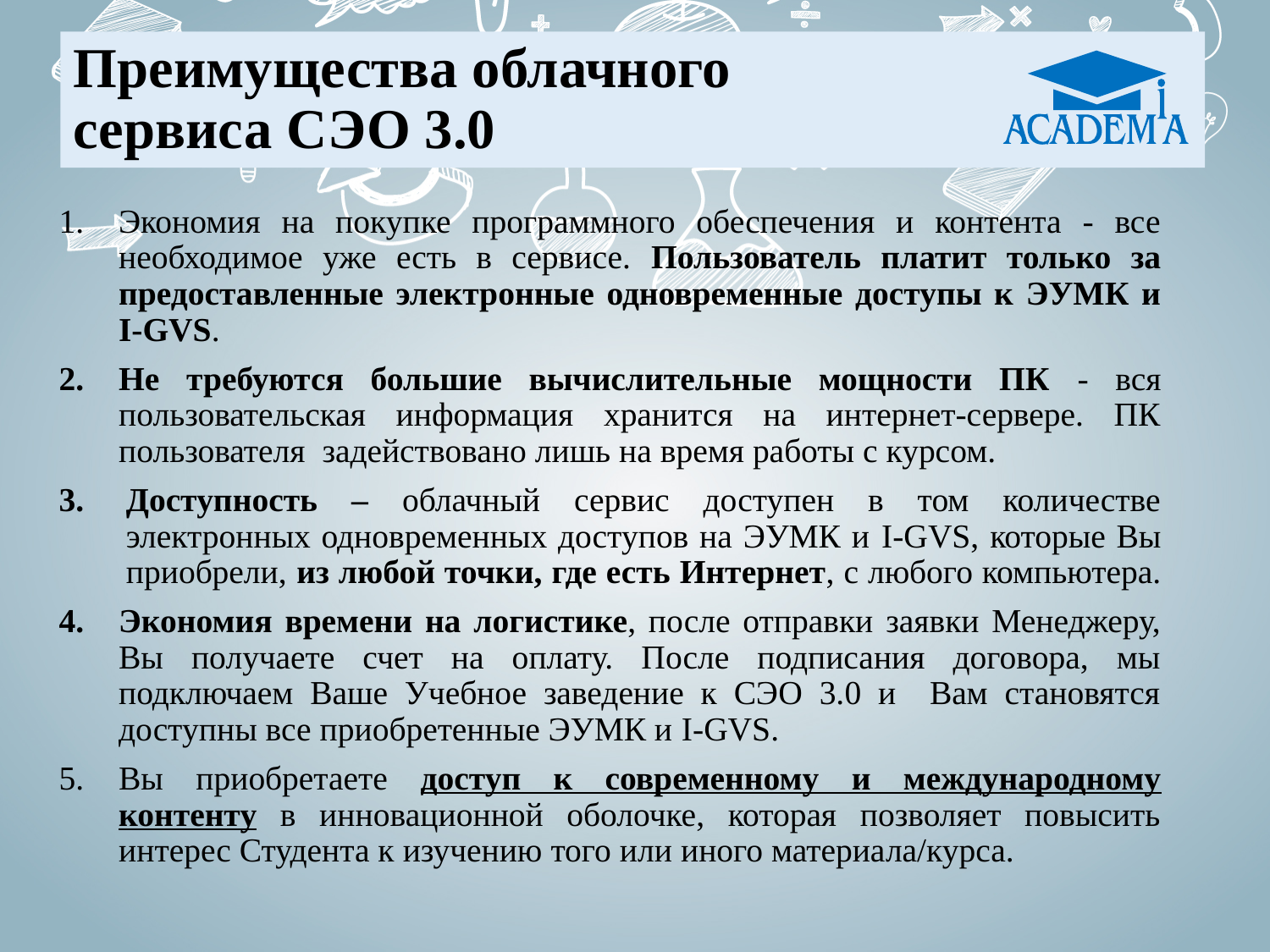

# Преимущества облачного сервиса СЭО 3.0

Экономия на покупке программного обеспечения и контента - все необходимое уже есть в сервисе. Пользователь платит только за предоставленные электронные одновременные доступы к ЭУМК и I-GVS.
Не требуются большие вычислительные мощности ПК - вся пользовательская информация хранится на интернет-сервере. ПК пользователя  задействовано лишь на время работы с курсом.
Доступность – облачный сервис доступен в том количестве электронных одновременных доступов на ЭУМК и I-GVS, которые Вы приобрели, из любой точки, где есть Интернет, с любого компьютера.
Экономия времени на логистике, после отправки заявки Менеджеру, Вы получаете счет на оплату. После подписания договора, мы подключаем Ваше Учебное заведение к СЭО 3.0 и  Вам становятся доступны все приобретенные ЭУМК и I-GVS.
Вы приобретаете доступ к современному и международному контенту в инновационной оболочке, которая позволяет повысить интерес Студента к изучению того или иного материала/курса.